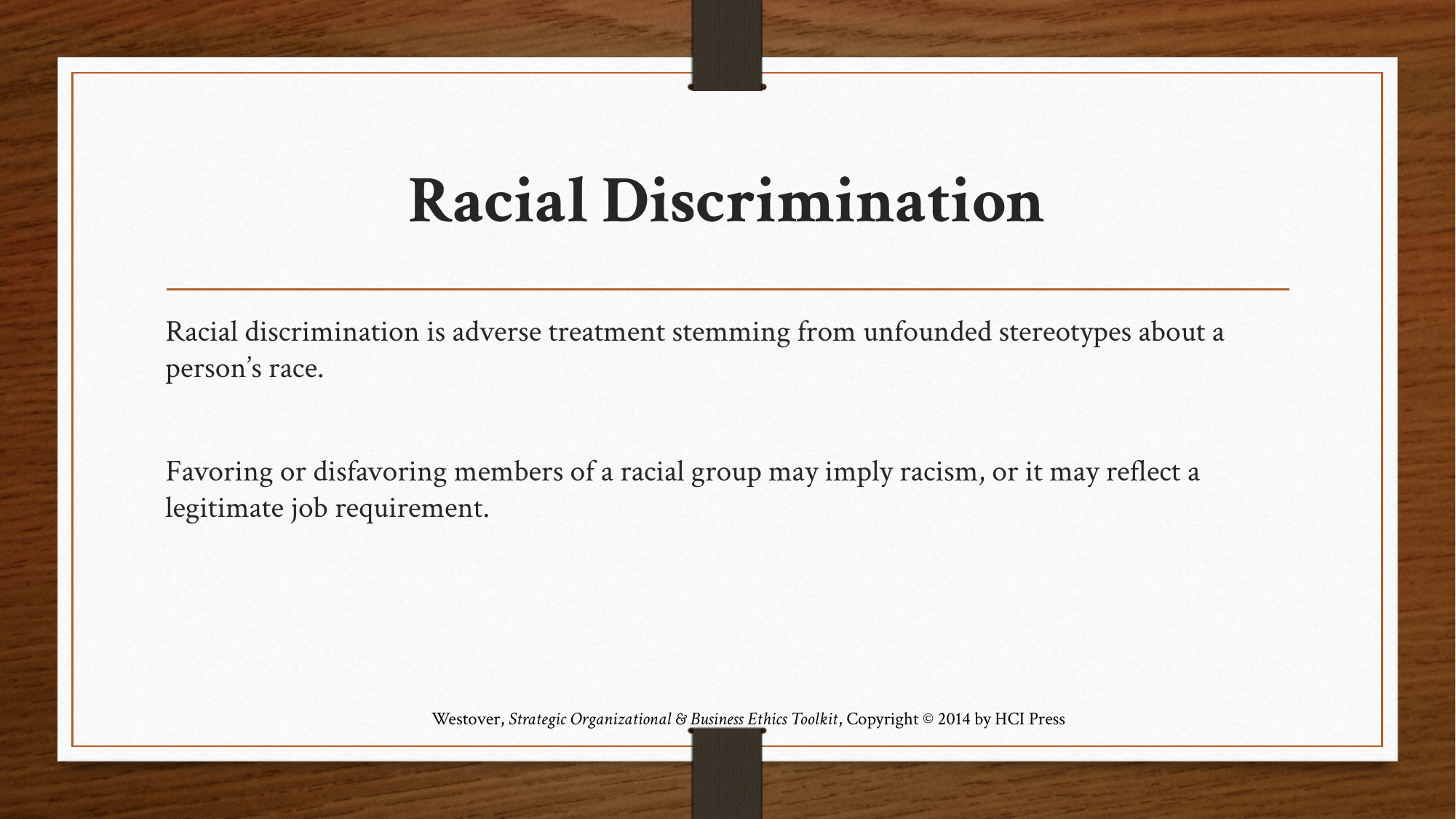

# Racial Discrimination
Racial discrimination is adverse treatment stemming from unfounded stereotypes about a person’s race.

Favoring or disfavoring members of a racial group may imply racism, or it may reflect a legitimate job requirement.
Westover, Strategic Organizational & Business Ethics Toolkit, Copyright © 2014 by HCI Press